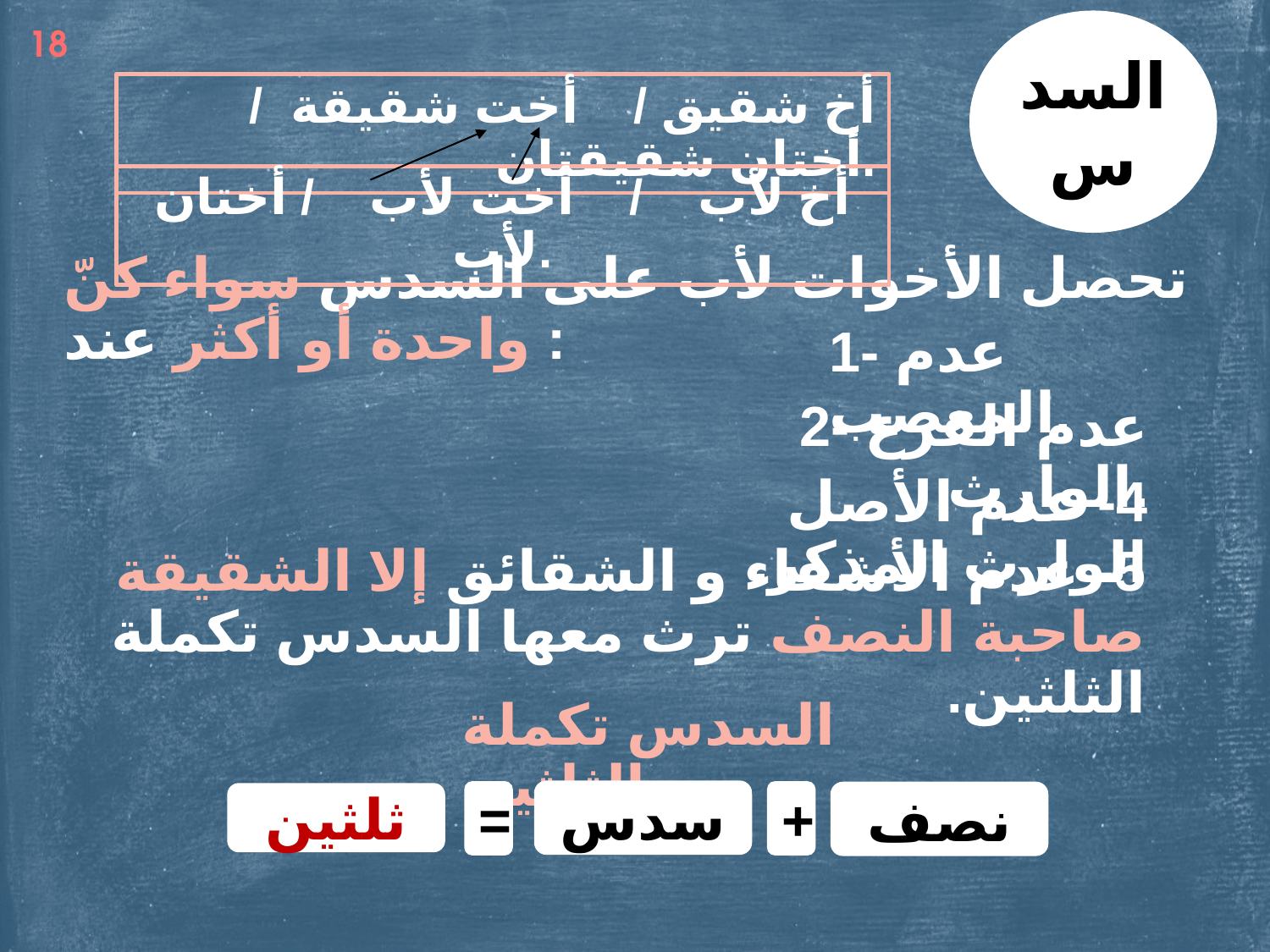

السدس
18
أخ شقيق /    أخت شقيقة  /    أختان شقيقتان.
أخ لأب    /    أخت لأب    / أختان لأب.
تحصل الأخوات لأب على السدس سواء كنّ واحدة أو أكثر عند :
1- عدم المعصب.
2- عدم الفرع الوارث.
4- عدم الأصل الوارث المذكر.
5- عدم الأشقاء و الشقائق إلا الشقيقة صاحبة النصف ترث معها السدس تكملة الثلثين.
السدس تكملة الثلثين
سدس
=
+
نصف
ثلثين